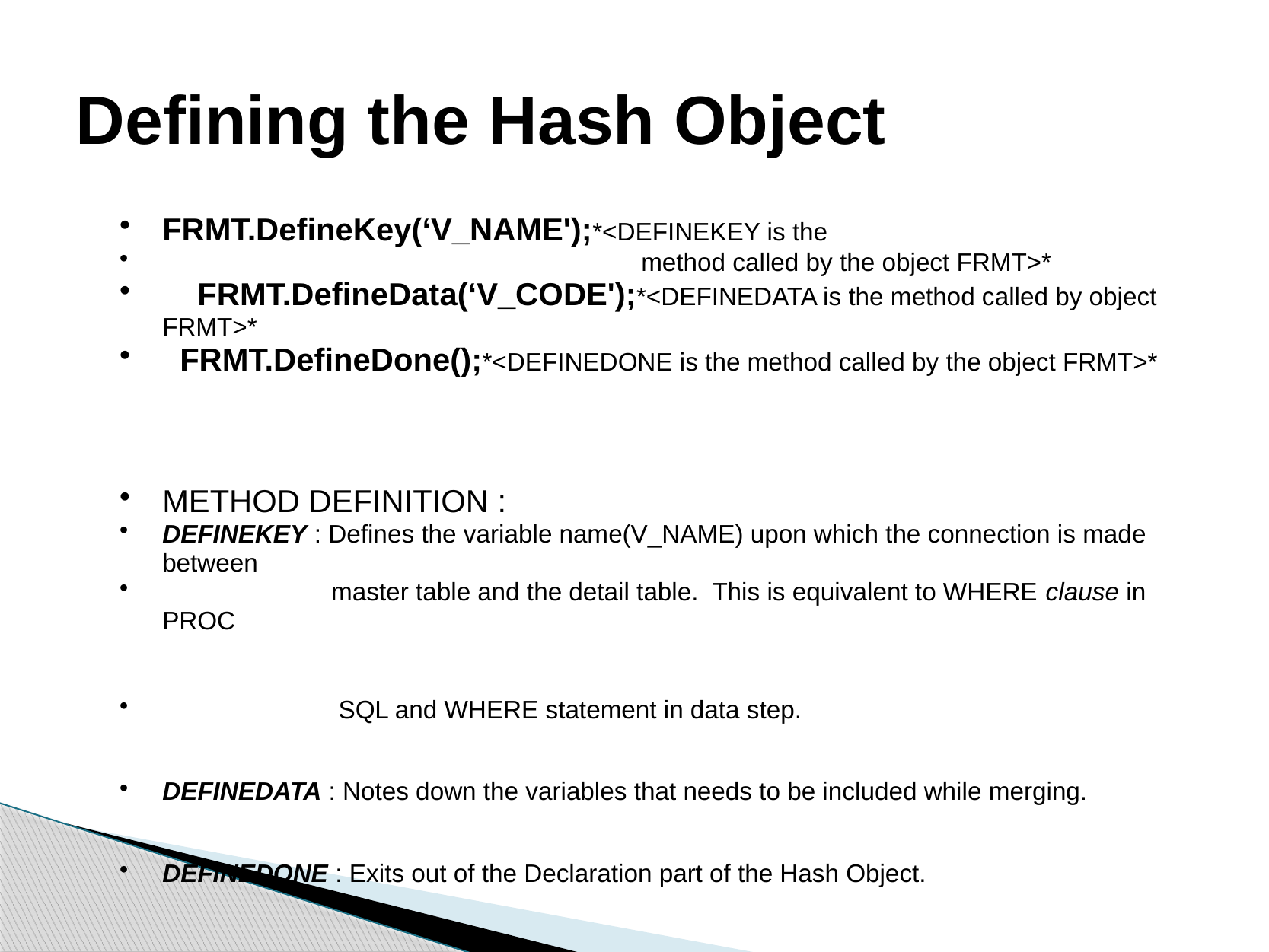

# Defining the Hash Object
FRMT.DefineKey(‘V_NAME');*<DEFINEKEY is the
                                                                    method called by the object FRMT>*
    FRMT.DefineData(‘V_CODE');*<DEFINEDATA is the method called by object FRMT>*
  FRMT.DefineDone();*<DEFINEDONE is the method called by the object FRMT>*

METHOD DEFINITION :
DEFINEKEY : Defines the variable name(V_NAME) upon which the connection is made between
                        master table and the detail table.  This is equivalent to WHERE clause in PROC

                         SQL and WHERE statement in data step.

DEFINEDATA : Notes down the variables that needs to be included while merging.

DEFINEDONE : Exits out of the Declaration part of the Hash Object.